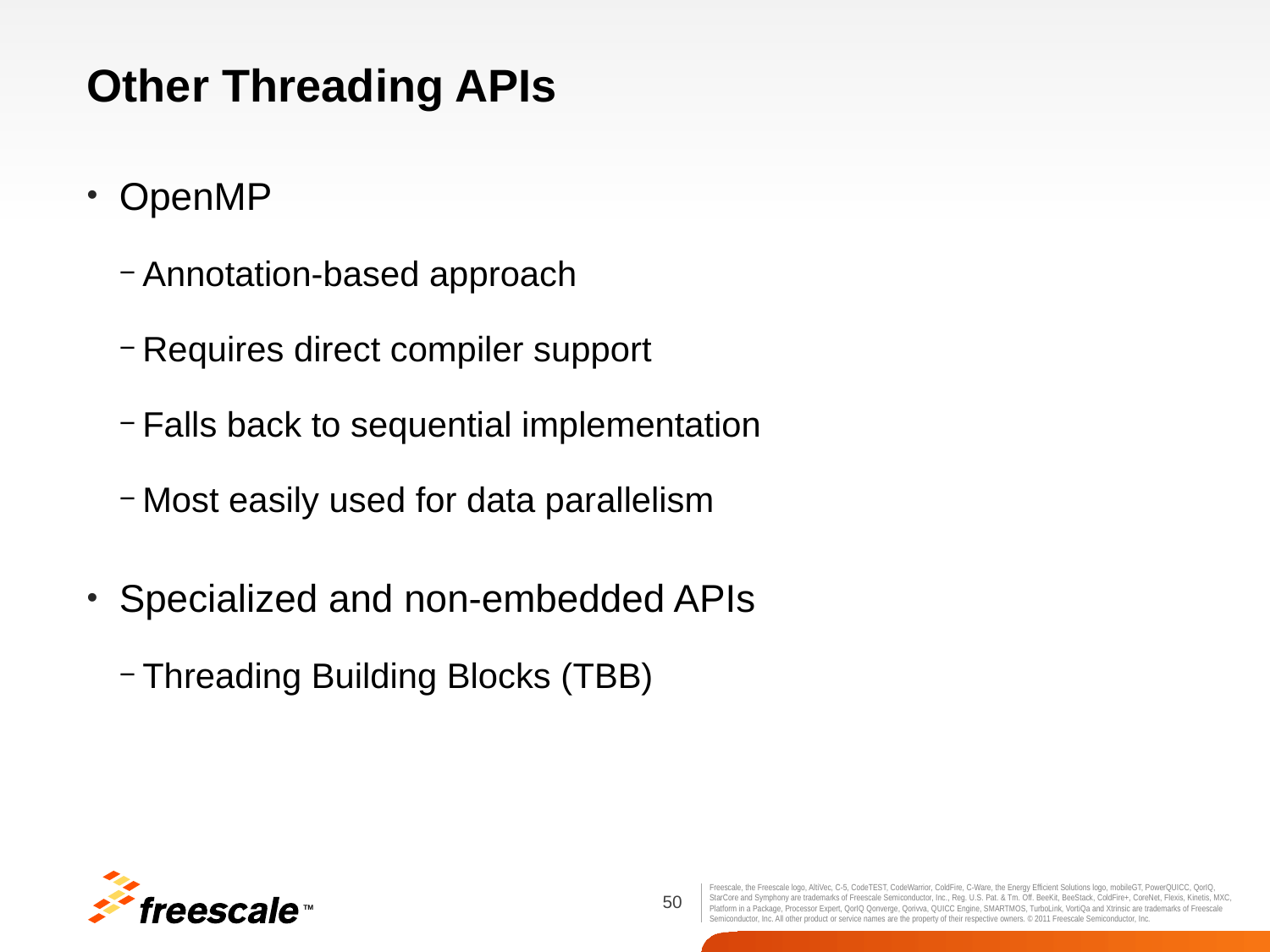

# Other Threading APIs
OpenMP
Annotation-based approach
Requires direct compiler support
Falls back to sequential implementation
Most easily used for data parallelism
Specialized and non-embedded APIs
Threading Building Blocks (TBB)